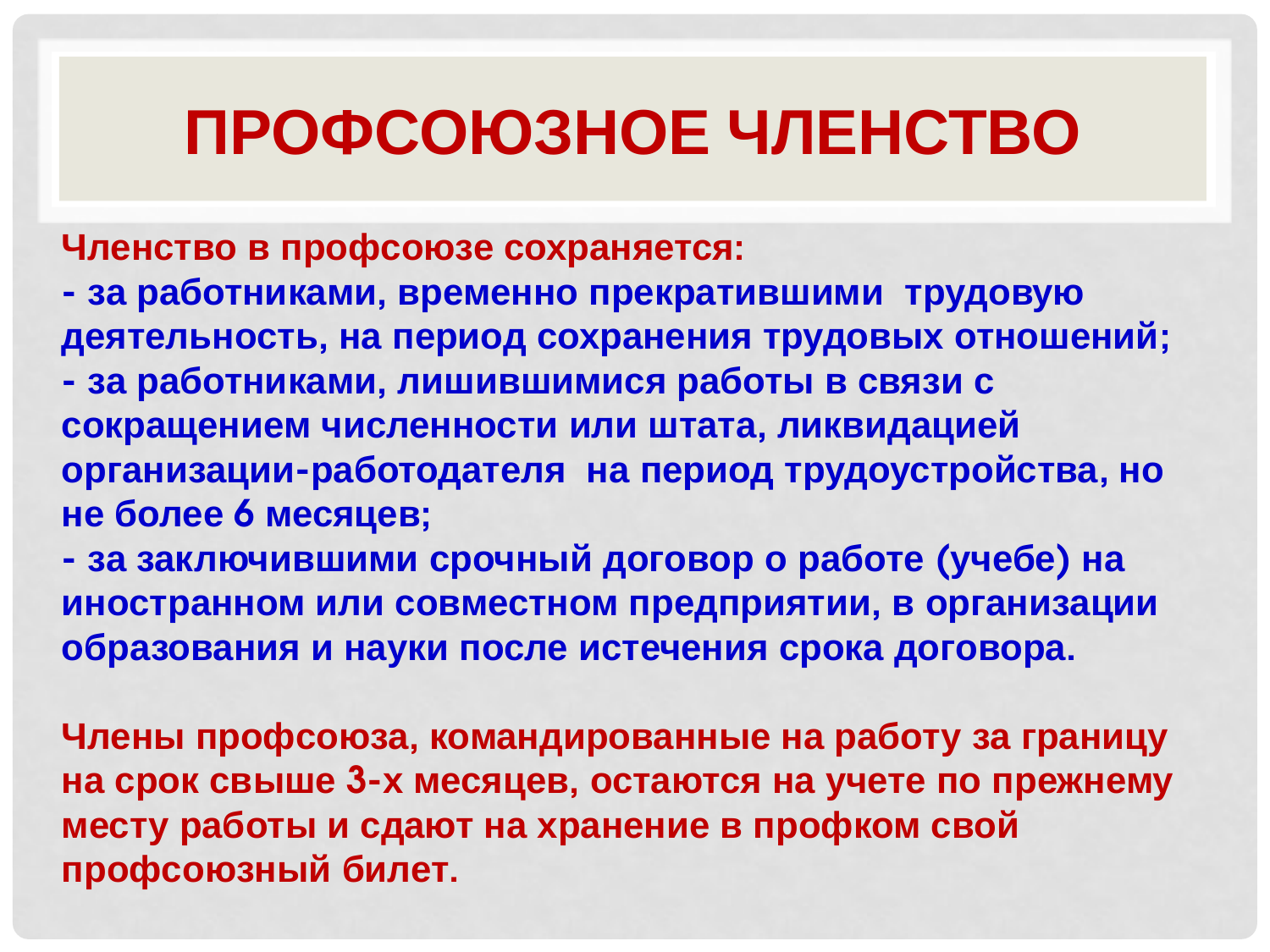

# Профсоюзное членство
Членство в профсоюзе сохраняется:
- за работниками, временно прекратившими  трудовую деятельность, на период сохранения трудовых отношений;
- за работниками, лишившимися работы в связи с сокращением численности или штата, ликвидацией организации-работодателя  на период трудоустройства, но не более 6 месяцев;
- за заключившими срочный договор о работе (учебе) на иностранном или совместном предприятии, в организации образования и науки после истечения срока договора.

Члены профсоюза, командированные на работу за границу на срок свыше 3-х месяцев, остаются на учете по прежнему месту работы и сдают на хранение в профком свой профсоюзный билет.